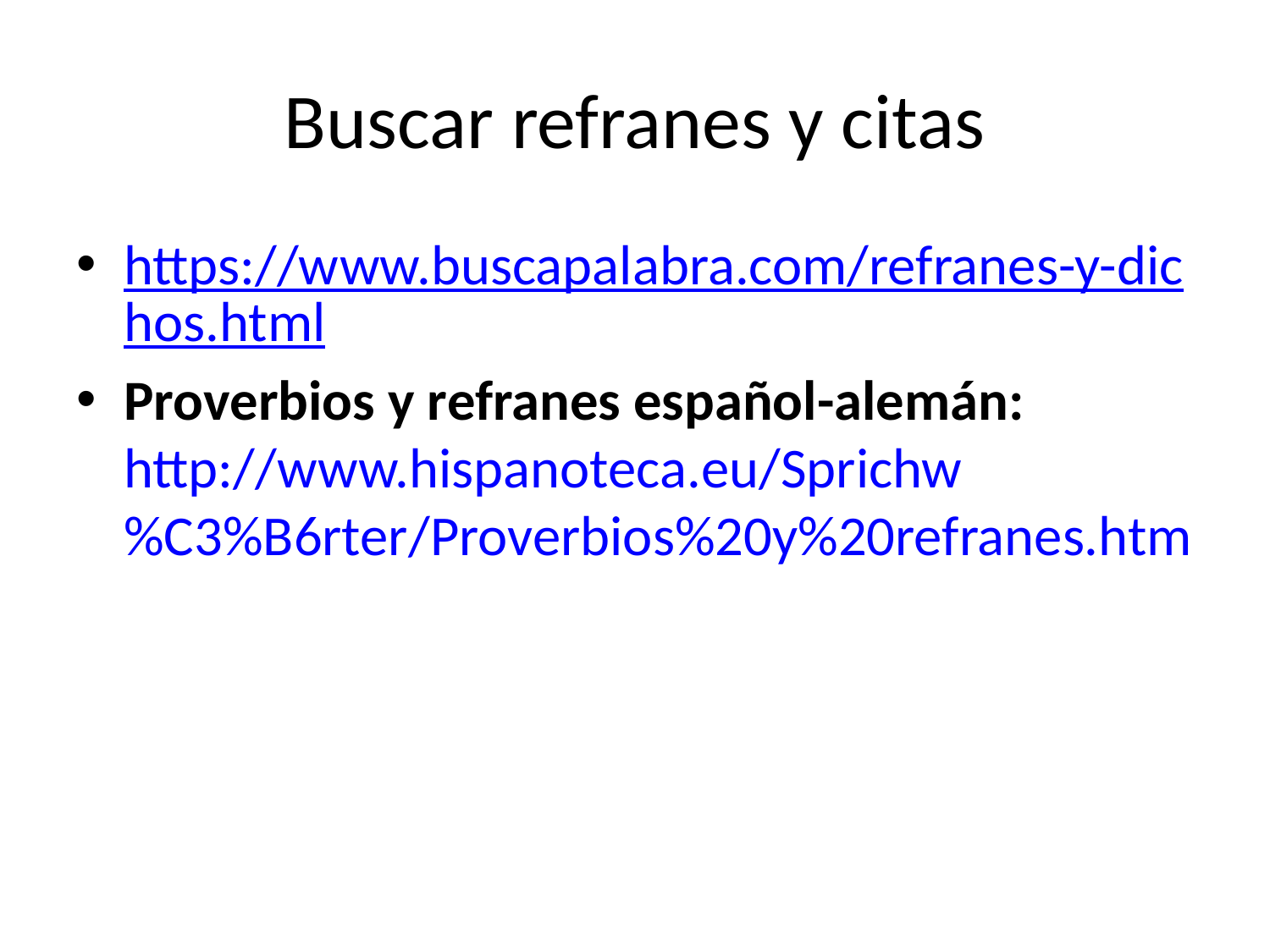

# Buscar refranes y citas
https://www.buscapalabra.com/refranes-y-dichos.html
Proverbios y refranes español-alemán:  http://www.hispanoteca.eu/Sprichw%C3%B6rter/Proverbios%20y%20refranes.htm